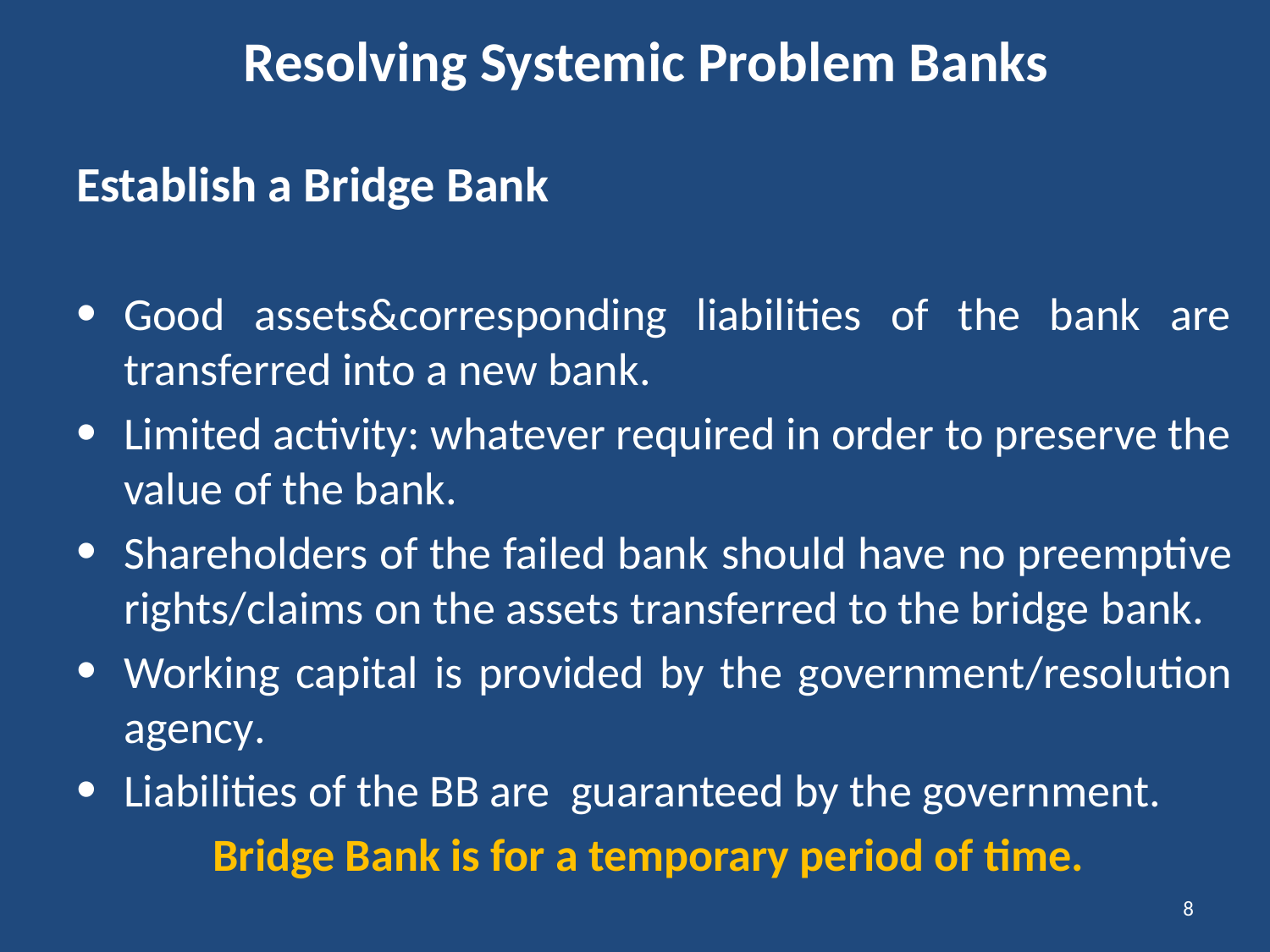

# Resolving Systemic Problem Banks
Establish a Bridge Bank

Good assets&corresponding liabilities of the bank are transferred into a new bank.
Limited activity: whatever required in order to preserve the value of the bank.
Shareholders of the failed bank should have no preemptive rights/claims on the assets transferred to the bridge bank.
Working capital is provided by the government/resolution agency.
Liabilities of the BB are  guaranteed by the government.
Bridge Bank is for a temporary period of time.

8